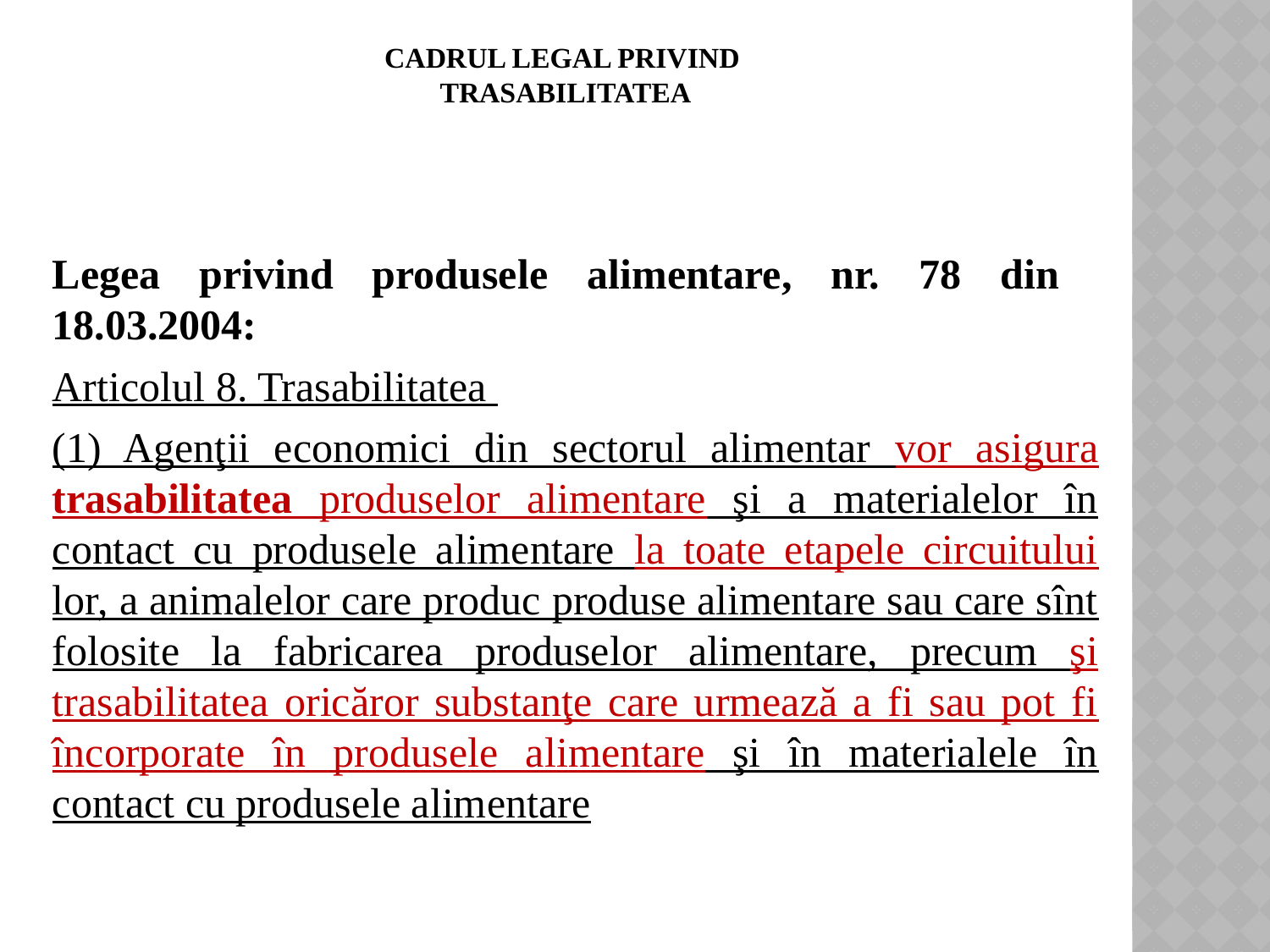

# Cadrul legal privind TRASABILITATEA
Legea privind produsele alimentare, nr. 78 din  18.03.2004:
Articolul 8. Trasabilitatea
(1) Agenţii economici din sectorul alimentar vor asigura trasabilitatea produselor alimentare şi a materialelor în contact cu produsele alimentare la toate etapele circuitului lor, a animalelor care produc produse alimentare sau care sînt folosite la fabricarea produselor alimentare, precum şi trasabilitatea oricăror substanţe care urmează a fi sau pot fi încorporate în produsele alimentare şi în materialele în contact cu produsele alimentare